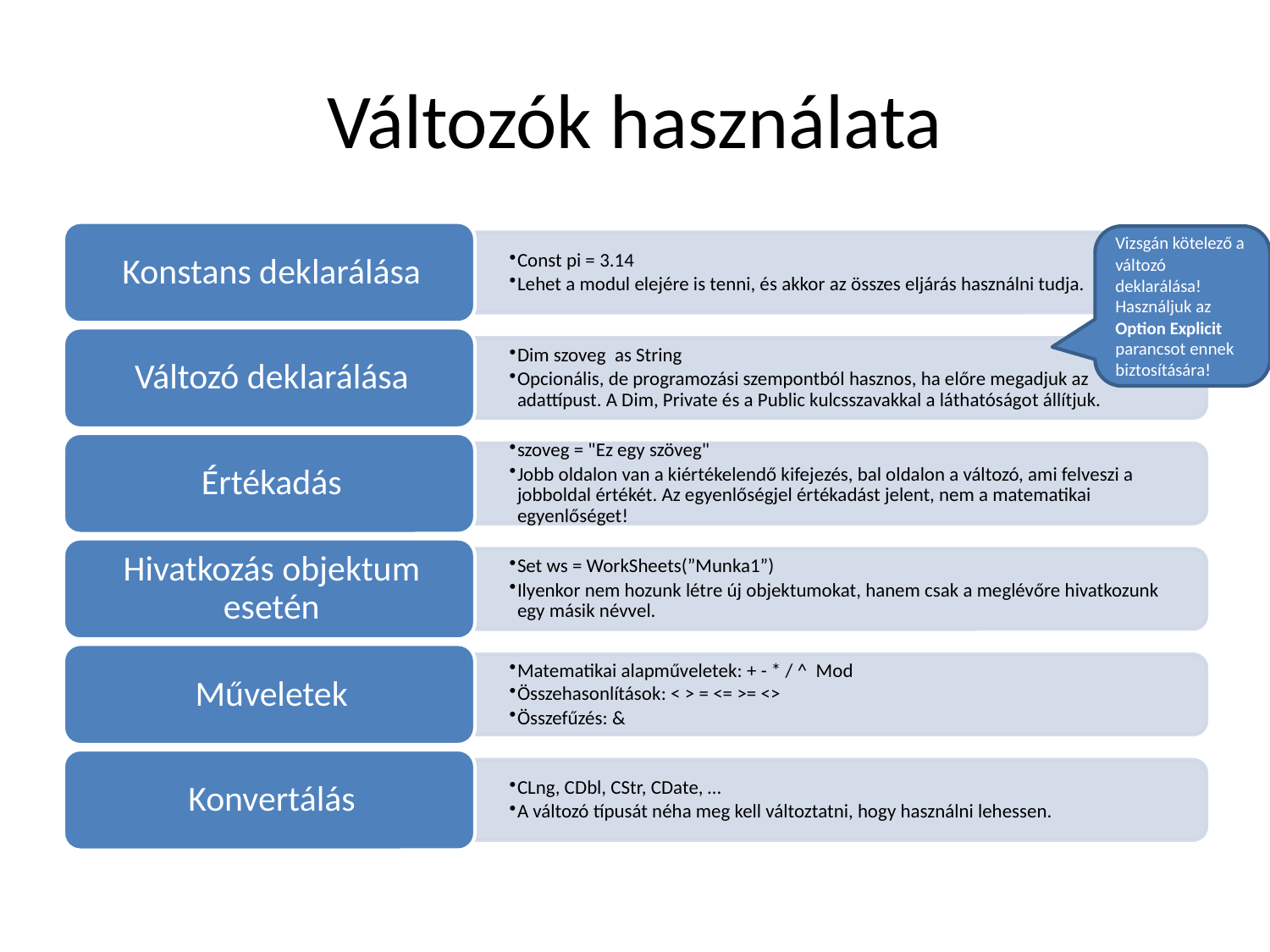

# Változók használata
Const pi = 3.14
Lehet a modul elejére is tenni, és akkor az összes eljárás használni tudja.
Konstans deklarálása
Dim szoveg  as String
Opcionális, de programozási szempontból hasznos, ha előre megadjuk az adattípust. A Dim, Private és a Public kulcsszavakkal a láthatóságot állítjuk.
Változó deklarálása
szoveg = "Ez egy szöveg"
Jobb oldalon van a kiértékelendő kifejezés, bal oldalon a változó, ami felveszi a jobboldal értékét. Az egyenlőségjel értékadást jelent, nem a matematikai egyenlőséget!
Értékadás
Set ws = WorkSheets(”Munka1”)
Ilyenkor nem hozunk létre új objektumokat, hanem csak a meglévőre hivatkozunk egy másik névvel.
Hivatkozás objektum esetén
Matematikai alapműveletek: + - * / ^  Mod
Összehasonlítások: < > = <= >= <>
Összefűzés: &
Műveletek
CLng, CDbl, CStr, CDate, …
A változó típusát néha meg kell változtatni, hogy használni lehessen.
Konvertálás
Vizsgán kötelező a változó deklarálása!
Használjuk az Option Explicit parancsot ennek biztosítására!